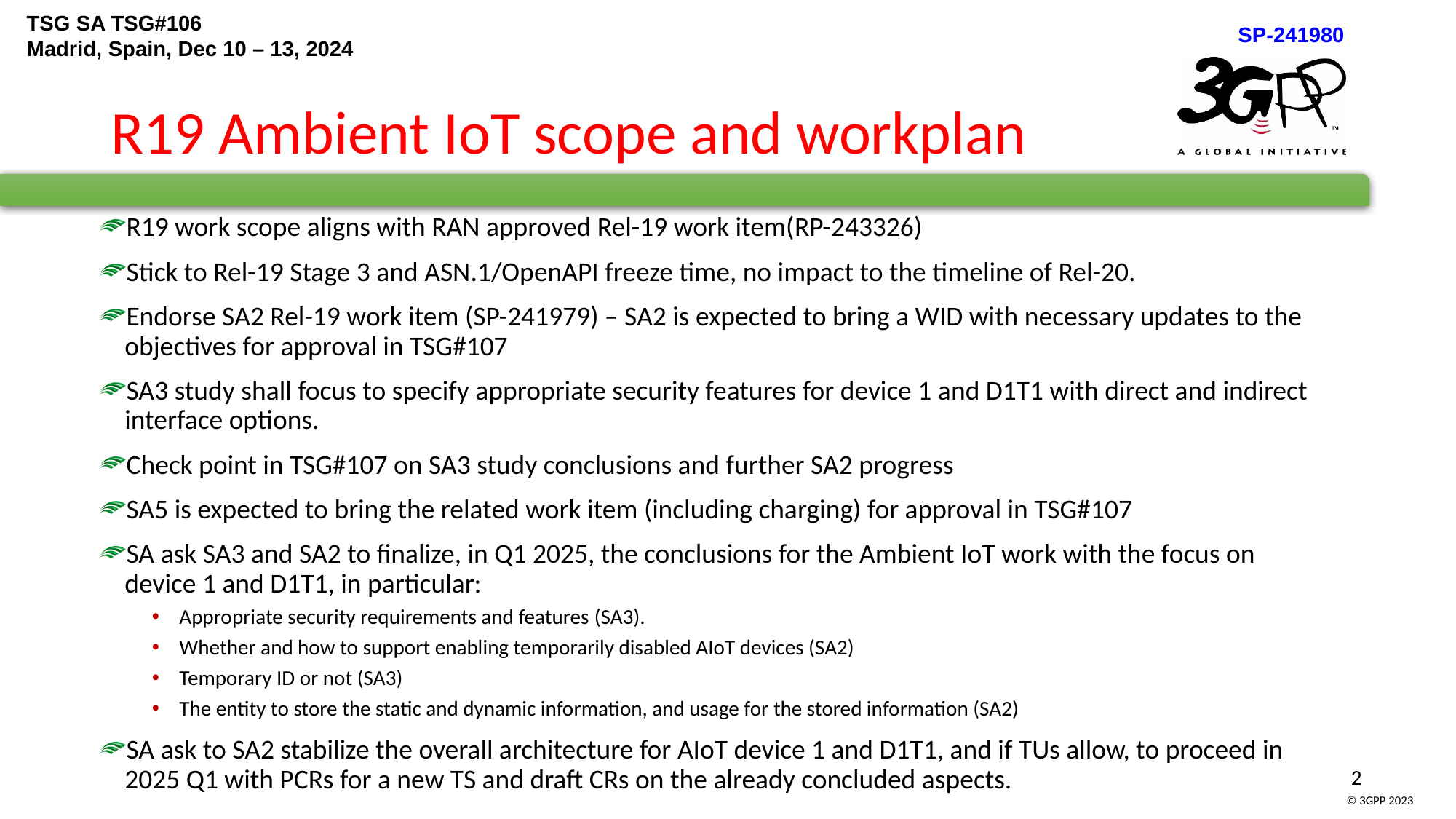

# R19 Ambient IoT scope and workplan
R19 work scope aligns with RAN approved Rel-19 work item(RP-243326)
Stick to Rel-19 Stage 3 and ASN.1/OpenAPI freeze time, no impact to the timeline of Rel-20.
Endorse SA2 Rel-19 work item (SP-241979) – SA2 is expected to bring a WID with necessary updates to the objectives for approval in TSG#107
SA3 study shall focus to specify appropriate security features for device 1 and D1T1 with direct and indirect interface options.
Check point in TSG#107 on SA3 study conclusions and further SA2 progress
SA5 is expected to bring the related work item (including charging) for approval in TSG#107
SA ask SA3 and SA2 to finalize, in Q1 2025, the conclusions for the Ambient IoT work with the focus on device 1 and D1T1, in particular:
Appropriate security requirements and features (SA3).
Whether and how to support enabling temporarily disabled AIoT devices (SA2)
Temporary ID or not (SA3)
The entity to store the static and dynamic information, and usage for the stored information (SA2)
SA ask to SA2 stabilize the overall architecture for AIoT device 1 and D1T1, and if TUs allow, to proceed in 2025 Q1 with PCRs for a new TS and draft CRs on the already concluded aspects.